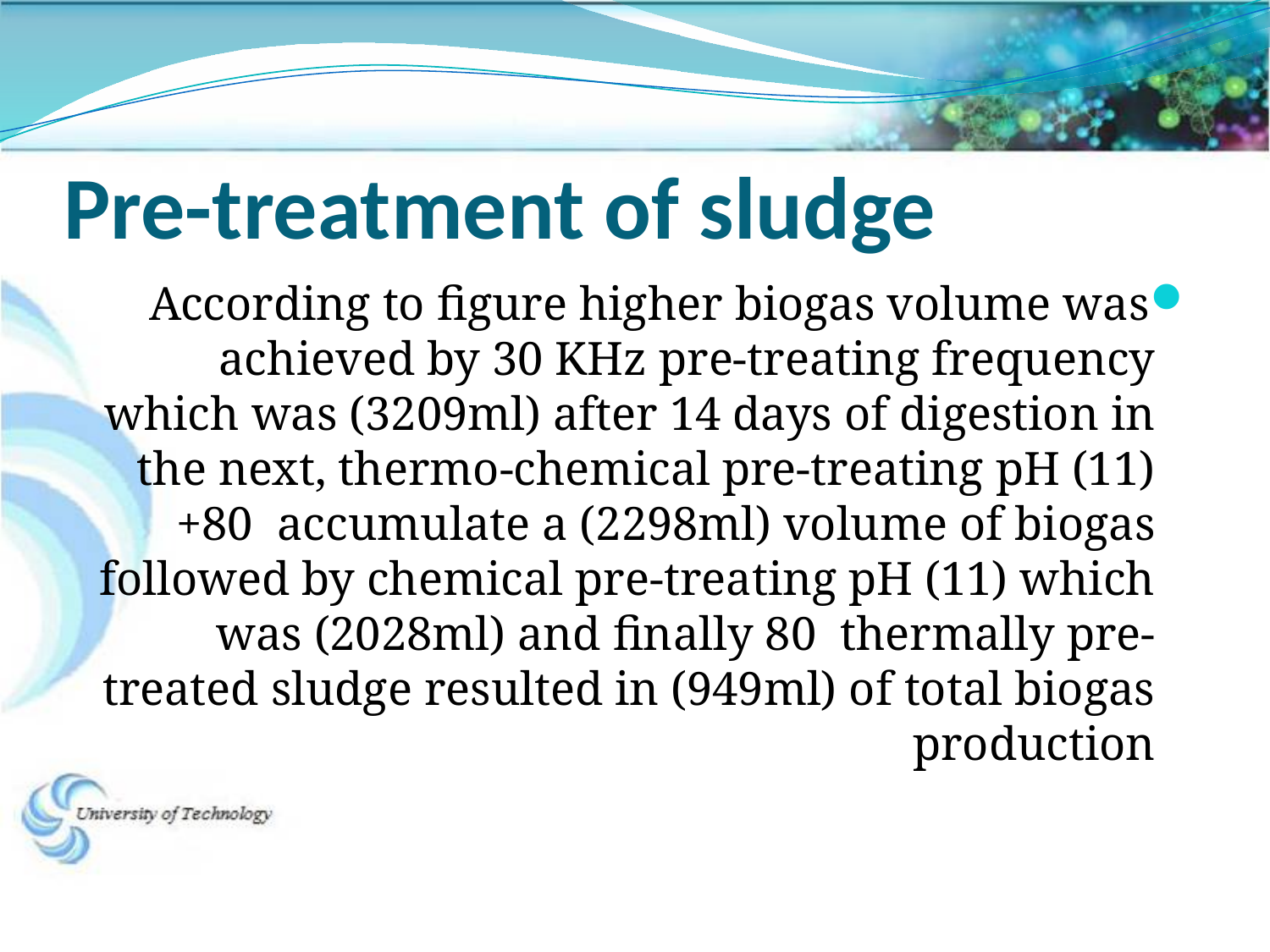

# Pre-treatment of sludge
According to figure higher biogas volume was achieved by 30 KHz pre-treating frequency which was (3209ml) after 14 days of digestion in the next, thermo-chemical pre-treating pH (11) +80  accumulate a (2298ml) volume of biogas followed by chemical pre-treating pH (11) which was (2028ml) and finally 80  thermally pre-treated sludge resulted in (949ml) of total biogas production